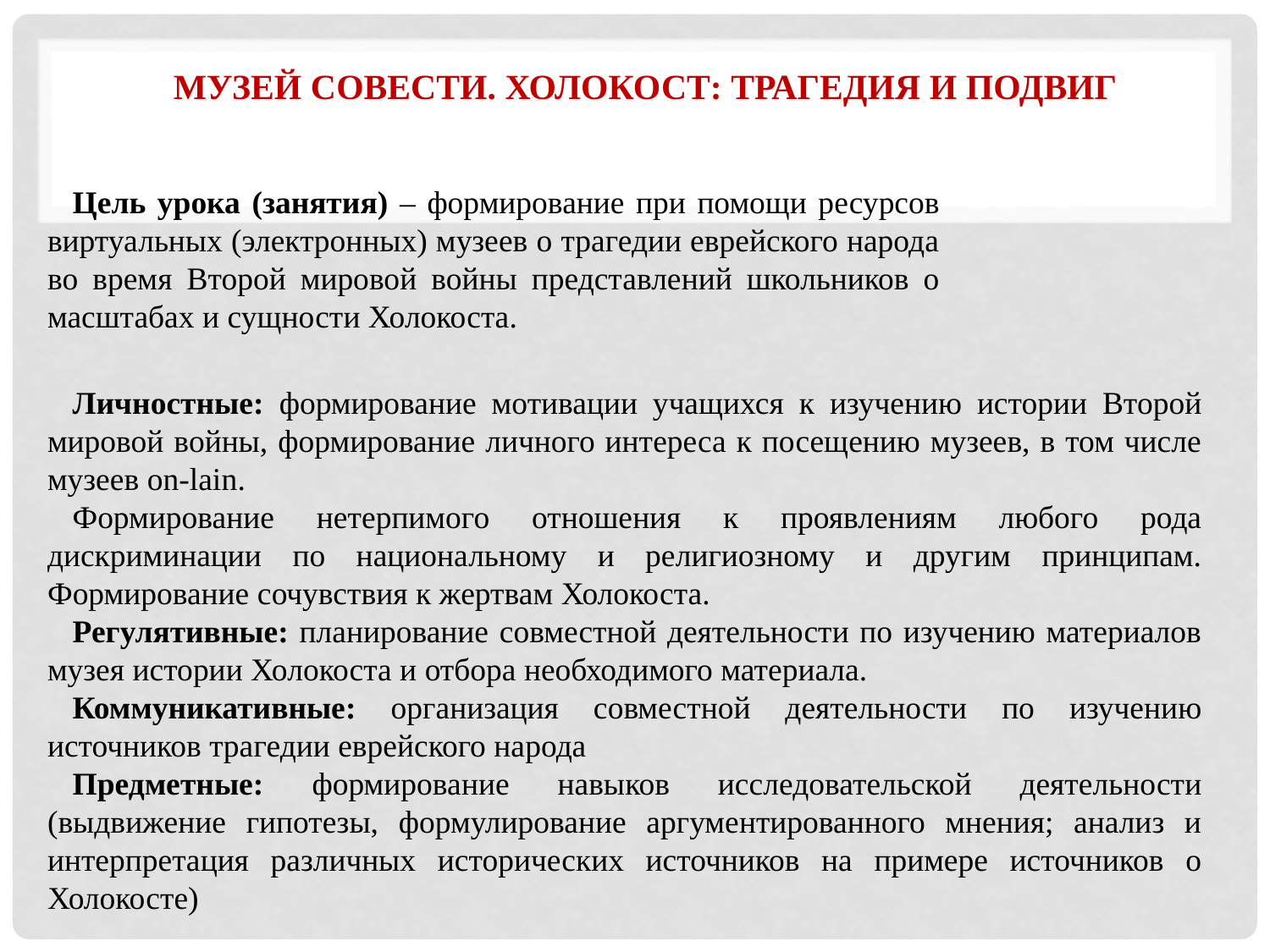

# Музей совести. Холокост: трагедия и подвиг
Цель урока (занятия) – формирование при помощи ресурсов виртуальных (электронных) музеев о трагедии еврейского народа во время Второй мировой войны представлений школьников о масштабах и сущности Холокоста.
Личностные: формирование мотивации учащихся к изучению истории Второй мировой войны, формирование личного интереса к посещению музеев, в том числе музеев on-lain.
Формирование нетерпимого отношения к проявлениям любого рода дискриминации по национальному и религиозному и другим принципам. Формирование сочувствия к жертвам Холокоста.
Регулятивные: планирование совместной деятельности по изучению материалов музея истории Холокоста и отбора необходимого материала.
Коммуникативные: организация совместной деятельности по изучению источников трагедии еврейского народа
Предметные: формирование навыков исследовательской деятельности (выдвижение гипотезы, формулирование аргументированного мнения; анализ и интерпретация различных исторических источников на примере источников о Холокосте)